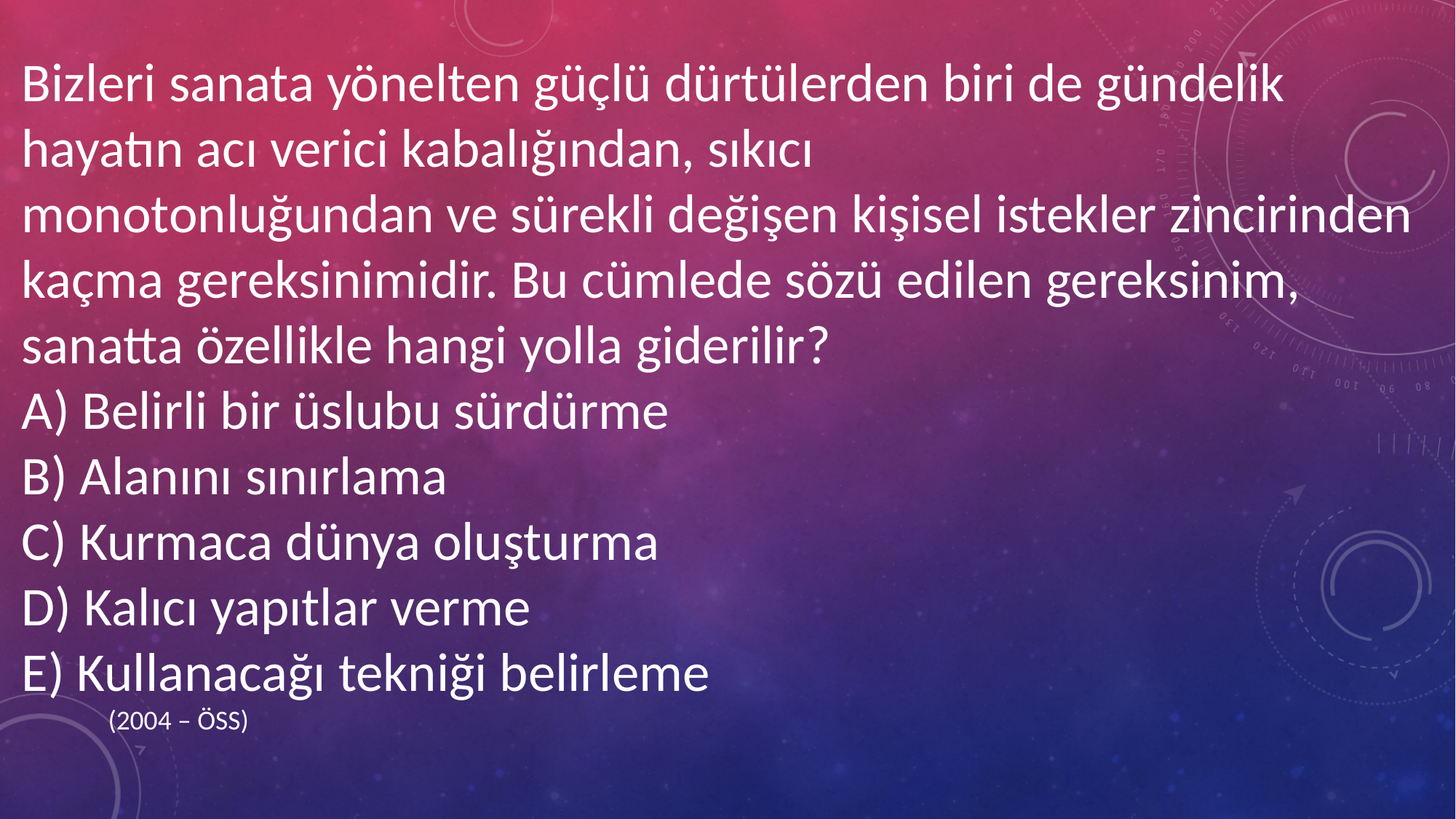

Bizleri sanata yönelten güçlü dürtülerden biri de gündelik hayatın acı verici kabalığından, sıkıcı
monotonluğundan ve sürekli değişen kişisel istekler zincirinden kaçma gereksinimidir. Bu cümlede sözü edilen gereksinim, sanatta özellikle hangi yolla giderilir?
A) Belirli bir üslubu sürdürme
B) Alanını sınırlama
C) Kurmaca dünya oluşturma
D) Kalıcı yapıtlar verme
E) Kullanacağı tekniği belirleme
              (2004 – ÖSS)